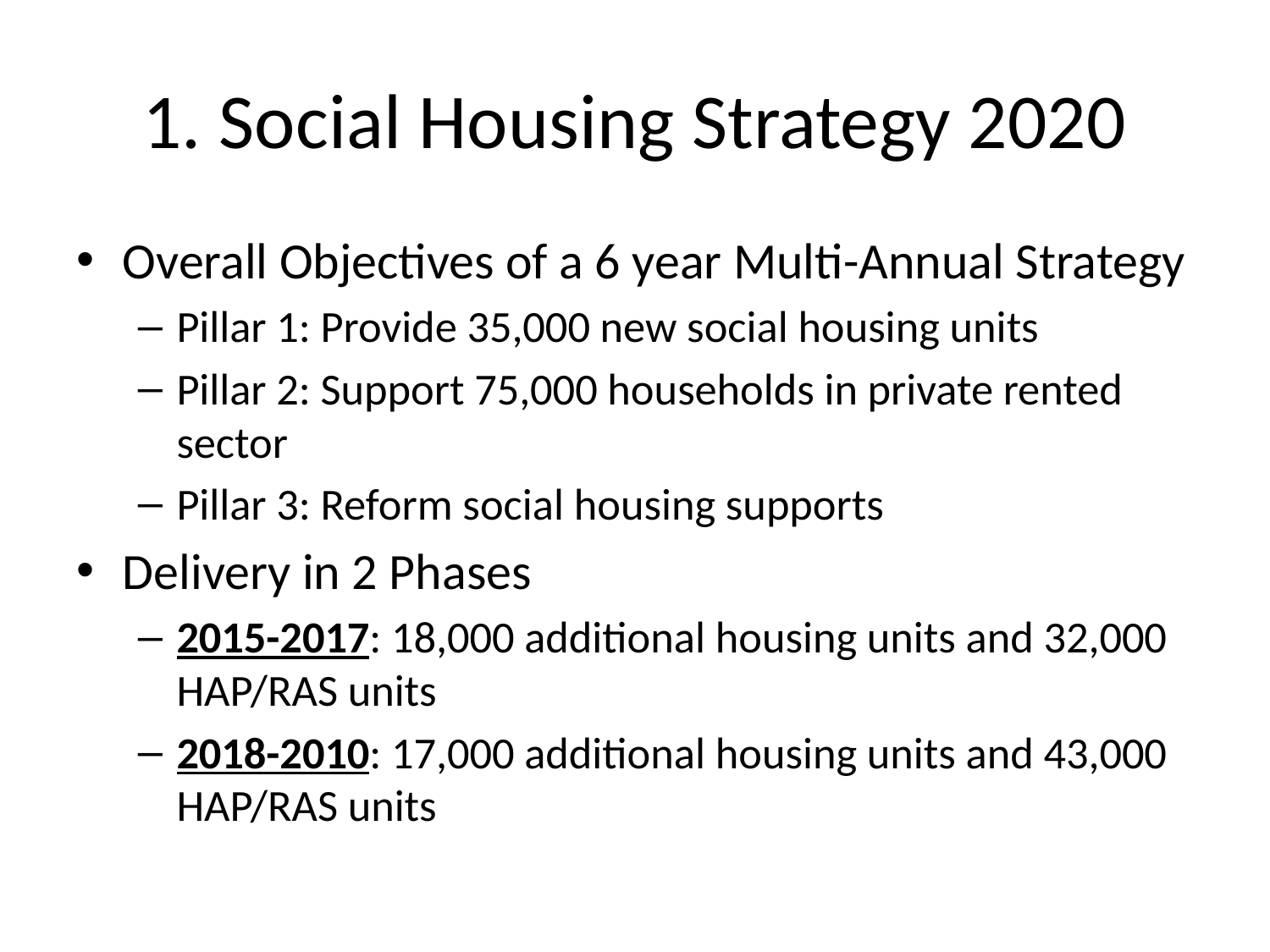

# 1. Social Housing Strategy 2020
Overall Objectives of a 6 year Multi-Annual Strategy
Pillar 1: Provide 35,000 new social housing units
Pillar 2: Support 75,000 households in private rented sector
Pillar 3: Reform social housing supports
Delivery in 2 Phases
2015-2017: 18,000 additional housing units and 32,000 HAP/RAS units
2018-2010: 17,000 additional housing units and 43,000 HAP/RAS units